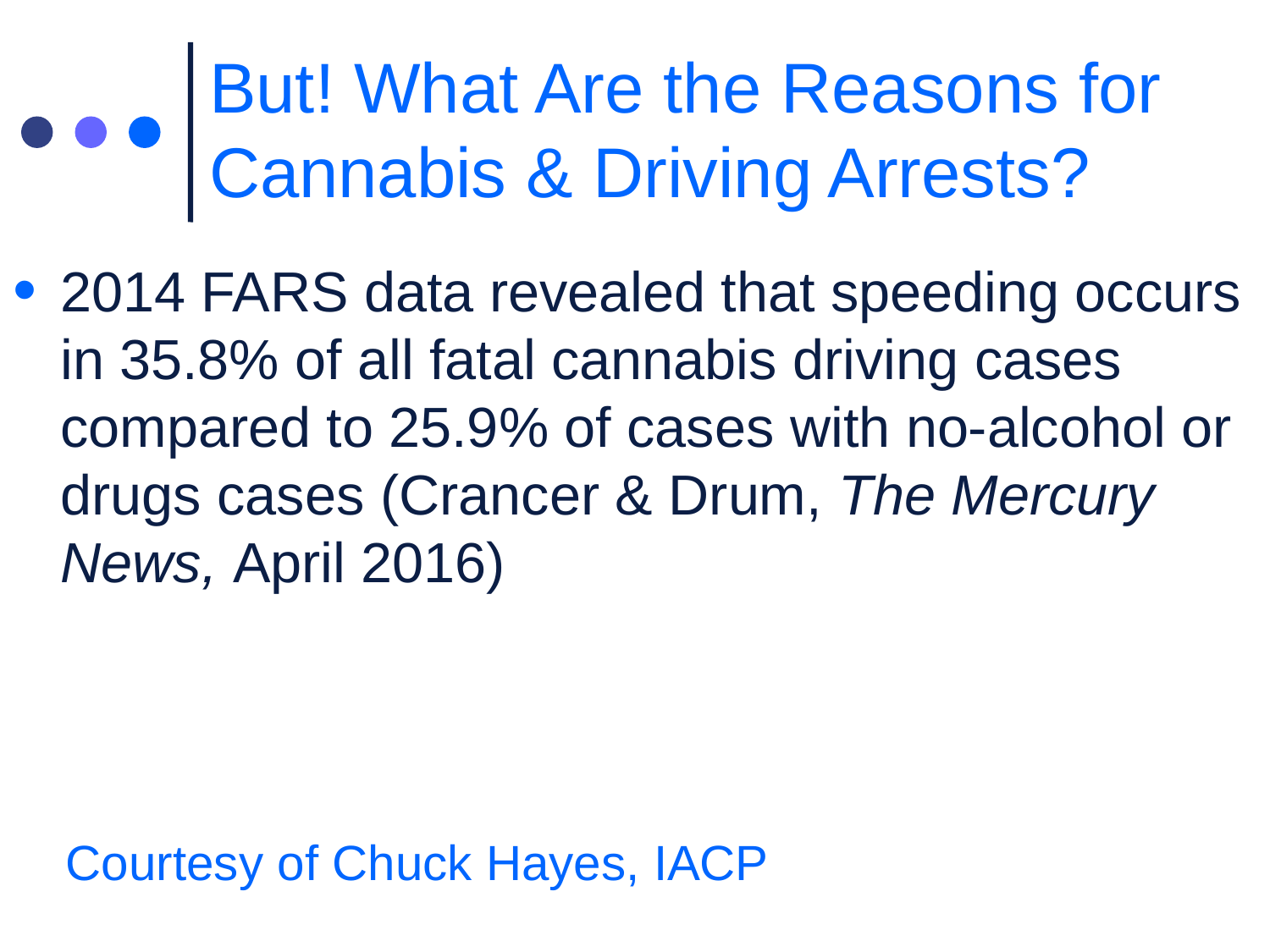

# But! What Are the Reasons for Cannabis & Driving Arrests?
2014 FARS data revealed that speeding occurs in 35.8% of all fatal cannabis driving cases compared to 25.9% of cases with no-alcohol or drugs cases (Crancer & Drum, The Mercury News, April 2016)

Courtesy of Chuck Hayes, IACP